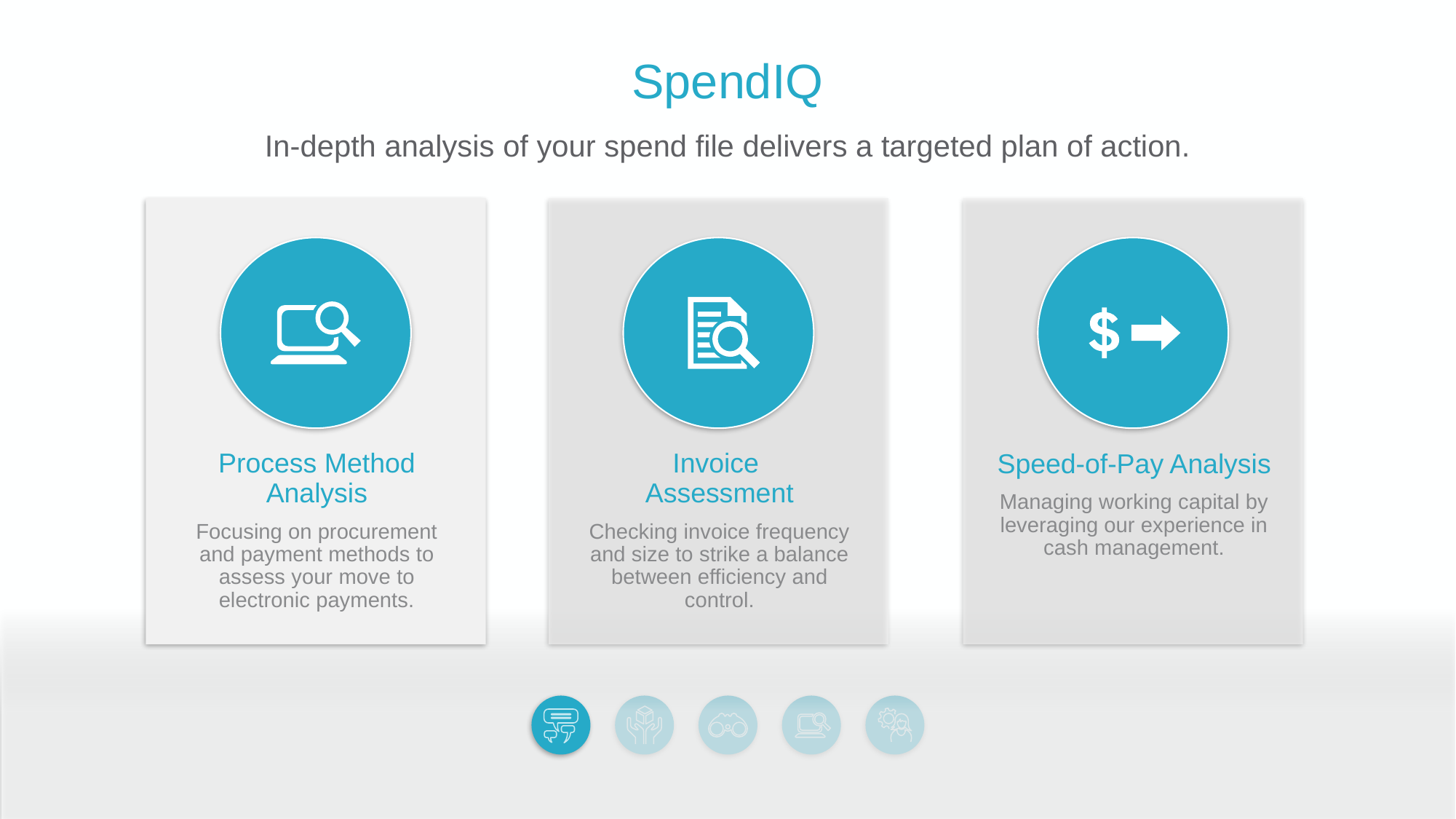

SpendIQ
In-depth analysis of your spend file delivers a targeted plan of action.

Process Method Analysis
Focusing on procurement and payment methods to assess your move to electronic payments.

Invoice
Assessment
Checking invoice frequency and size to strike a balance between efficiency and control.

Speed-of-Pay Analysis
Managing working capital by leveraging our experience in cash management.